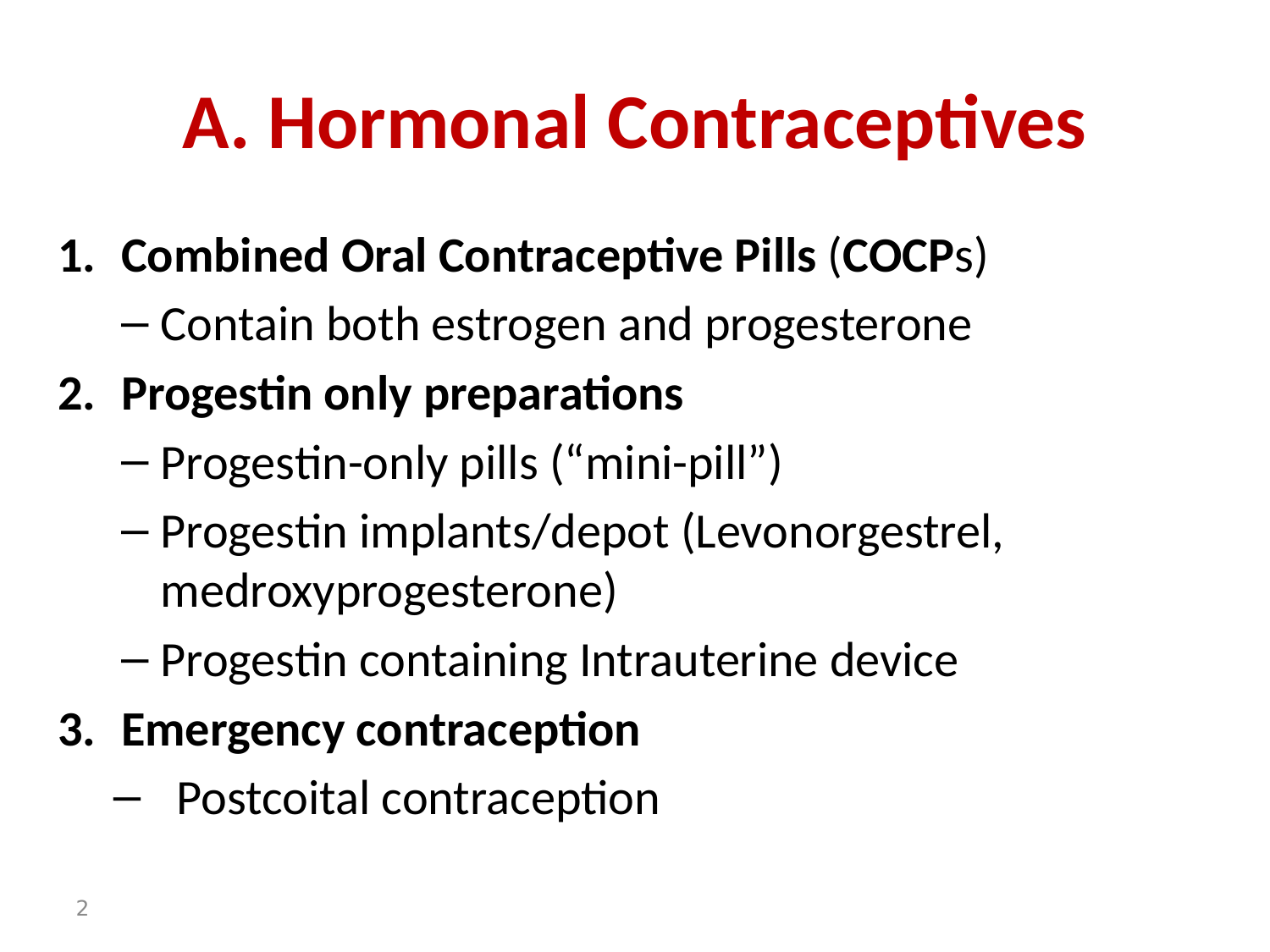

# A. Hormonal Contraceptives
Combined Oral Contraceptive Pills (COCPs)
Contain both estrogen and progesterone
Progestin only preparations
Progestin-only pills (“mini-pill”)
Progestin implants/depot (Levonorgestrel, medroxyprogesterone)
Progestin containing Intrauterine device
Emergency contraception
Postcoital contraception
2